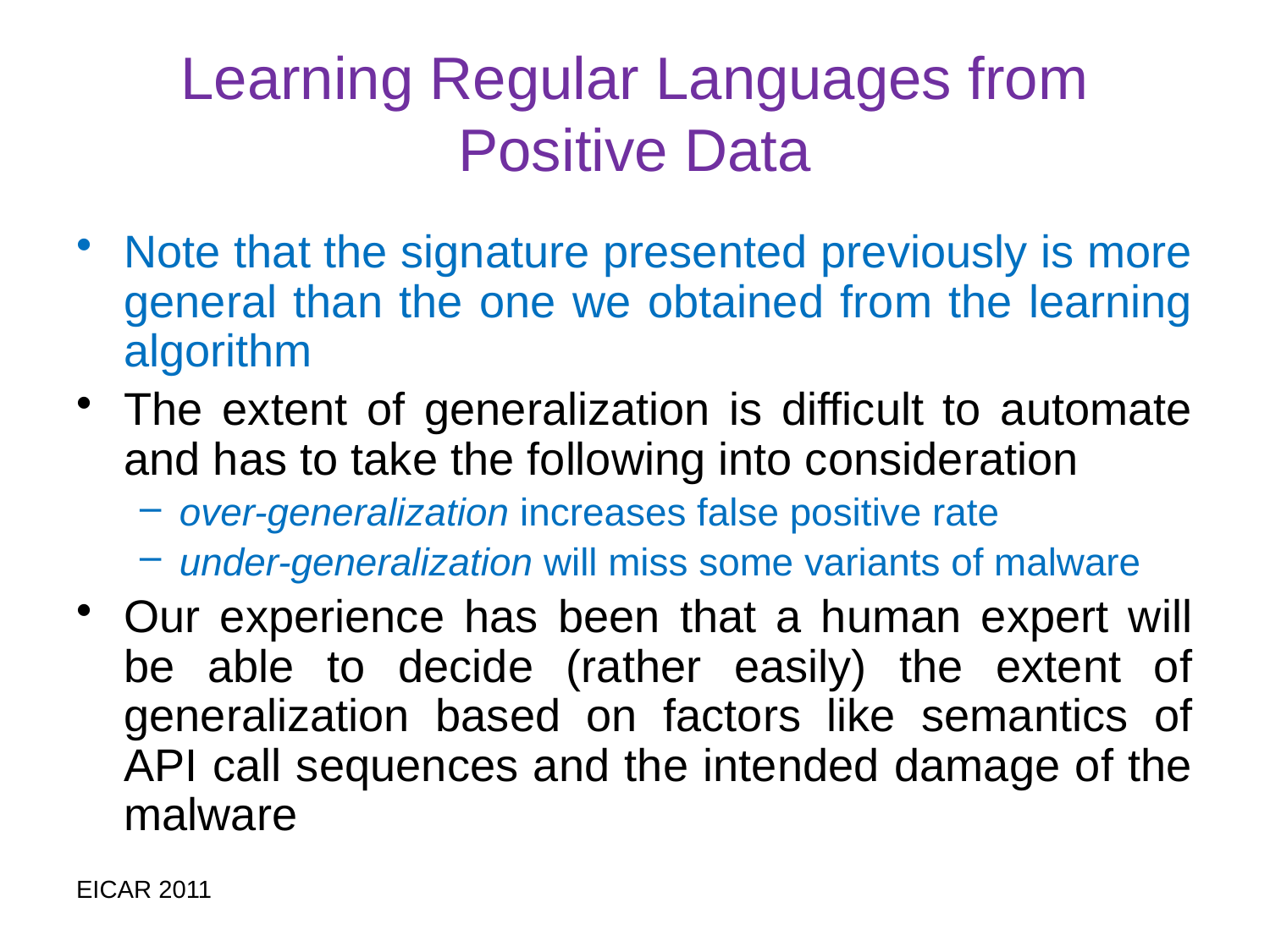

# Learning Regular Languages from Positive Data
Note that the signature presented previously is more general than the one we obtained from the learning algorithm
The extent of generalization is difficult to automate and has to take the following into consideration
over-generalization increases false positive rate
under-generalization will miss some variants of malware
Our experience has been that a human expert will be able to decide (rather easily) the extent of generalization based on factors like semantics of API call sequences and the intended damage of the malware
EICAR 2011